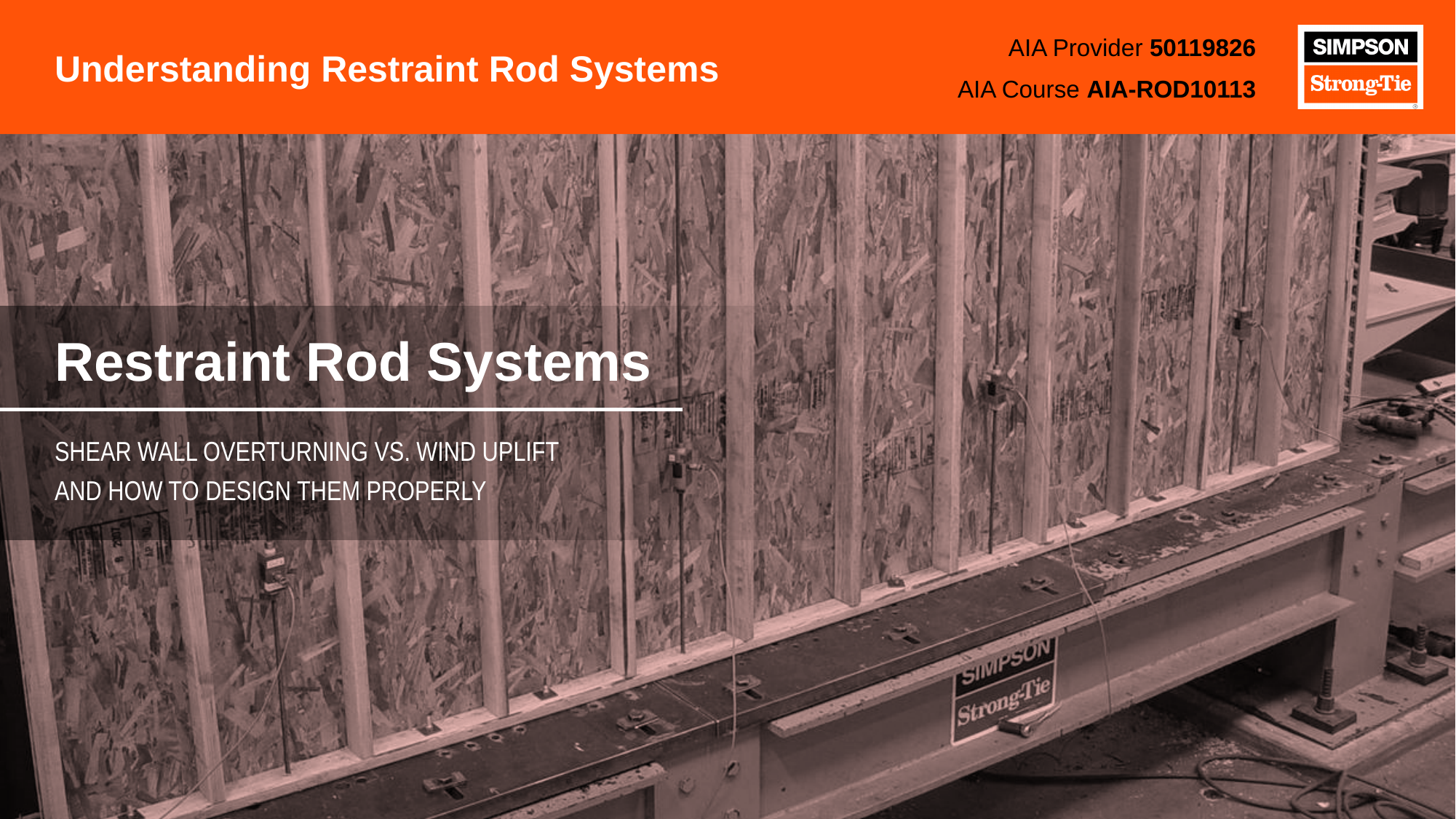

AIA Provider 50119826
AIA Course AIA-ROD10113
Restraint Rod Systems
SHEAR WALL OVERTURNING VS. WIND UPLIFT
AND HOW TO DESIGN THEM PROPERLY